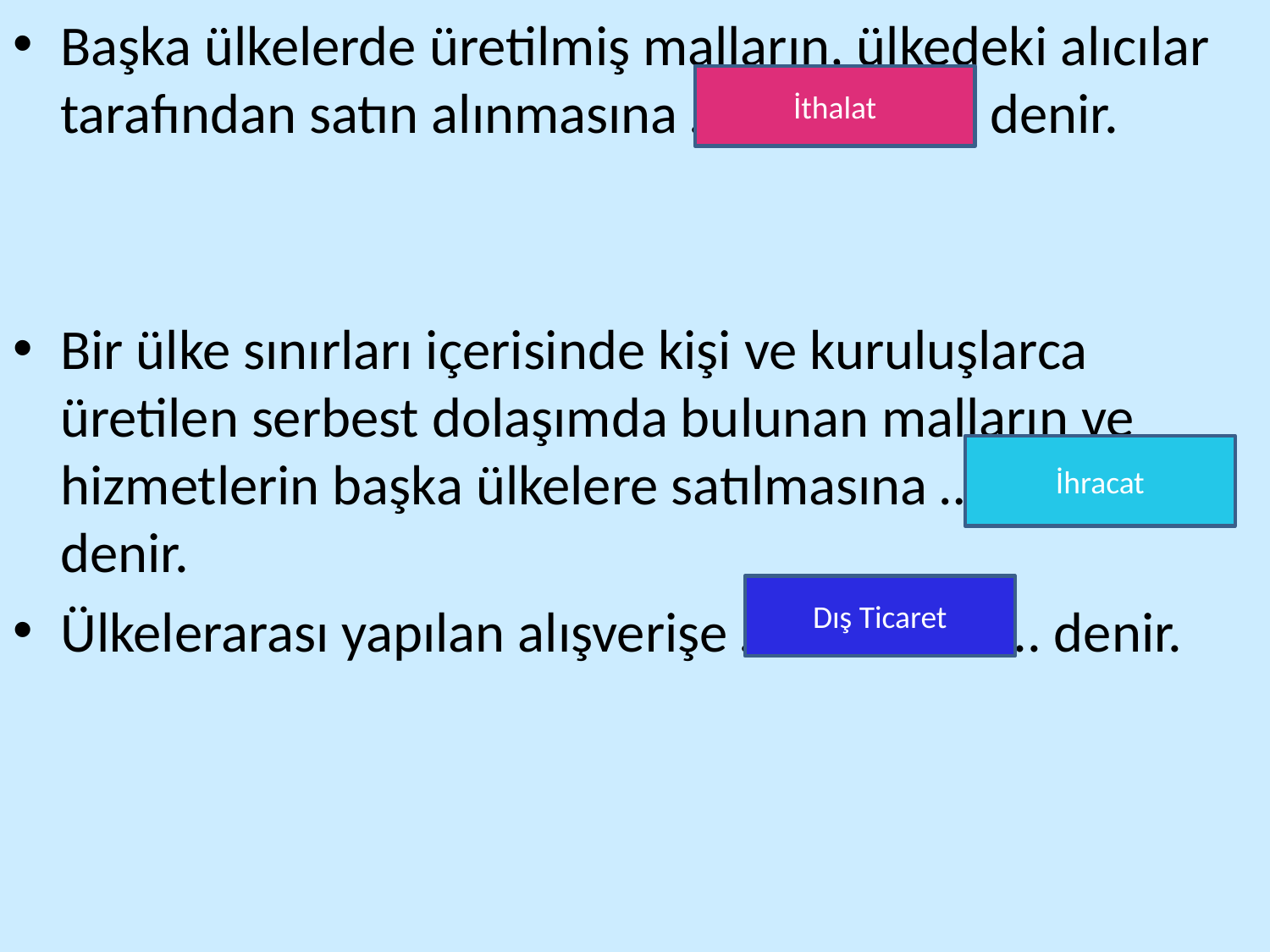

Başka ülkelerde üretilmiş malların, ülkedeki alıcılar tarafından satın alınmasına …………………. denir.

Bir ülke sınırları içerisinde kişi ve kuruluşlarca üretilen serbest dolaşımda bulunan malların ve hizmetlerin başka ülkelere satılmasına ………………… denir.
Ülkelerarası yapılan alışverişe ………………….. denir.

İthalat
İhracat
Dış Ticaret